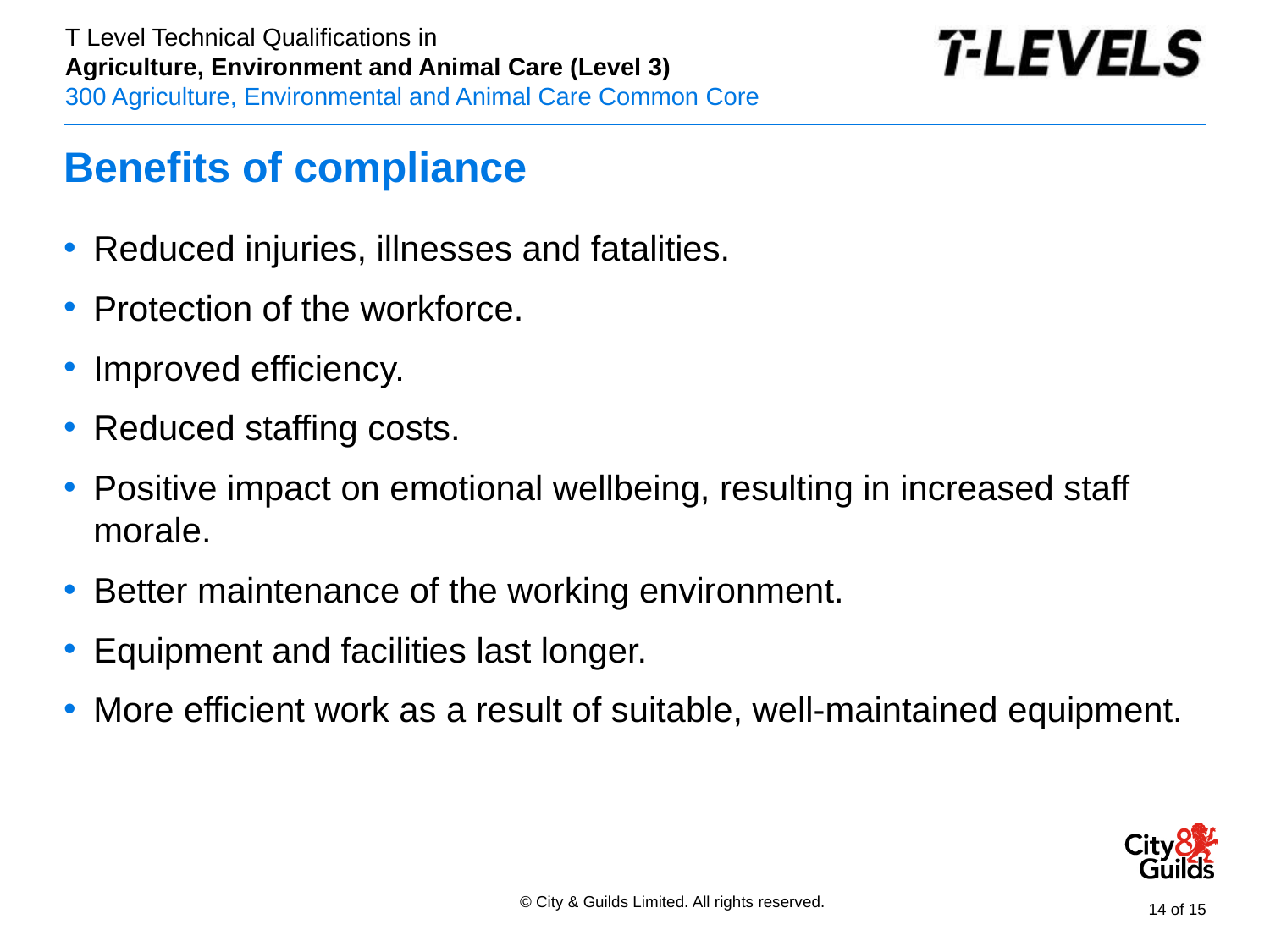

# Benefits of compliance
Reduced injuries, illnesses and fatalities.
Protection of the workforce.
Improved efficiency.
Reduced staffing costs.
Positive impact on emotional wellbeing, resulting in increased staff morale.
Better maintenance of the working environment.
Equipment and facilities last longer.
More efficient work as a result of suitable, well-maintained equipment.